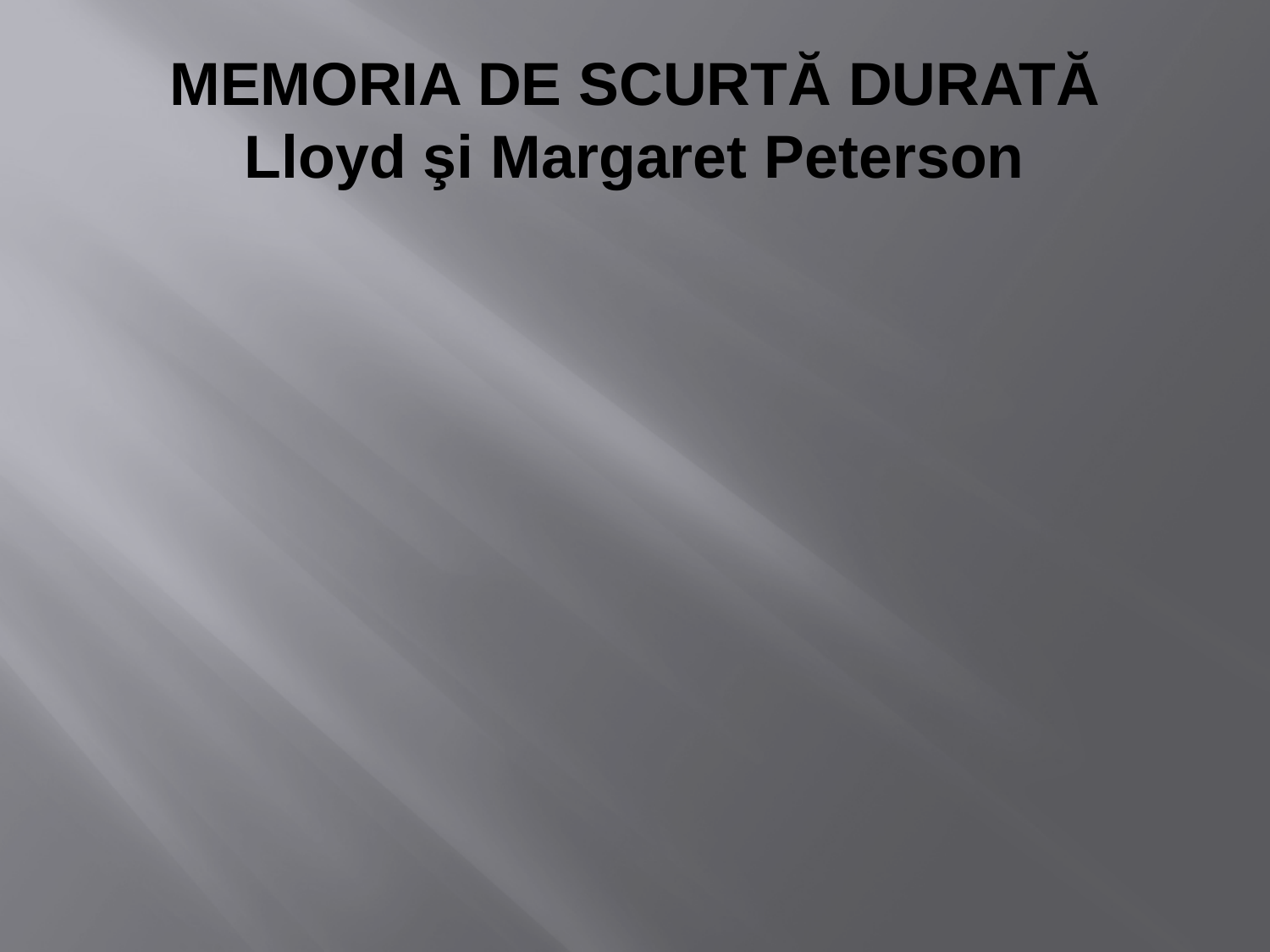

# MEMORIA DE SCURTĂ DURATĂ Lloyd şi Margaret Peterson